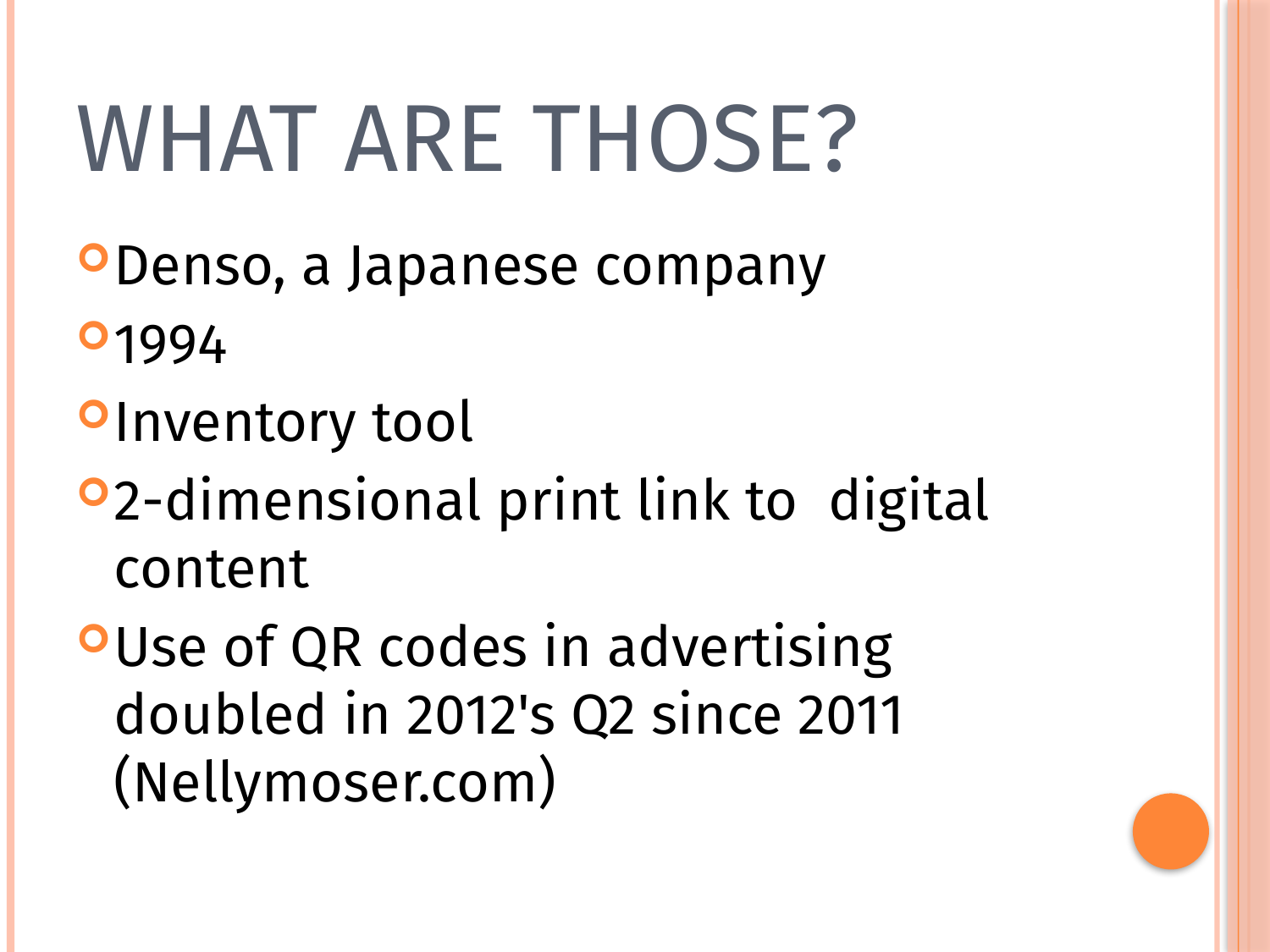

# What are those?
Denso, a Japanese company
1994
Inventory tool
2-dimensional print link to  digital content
Use of QR codes in advertising doubled in 2012's Q2 since 2011 (Nellymoser.com)